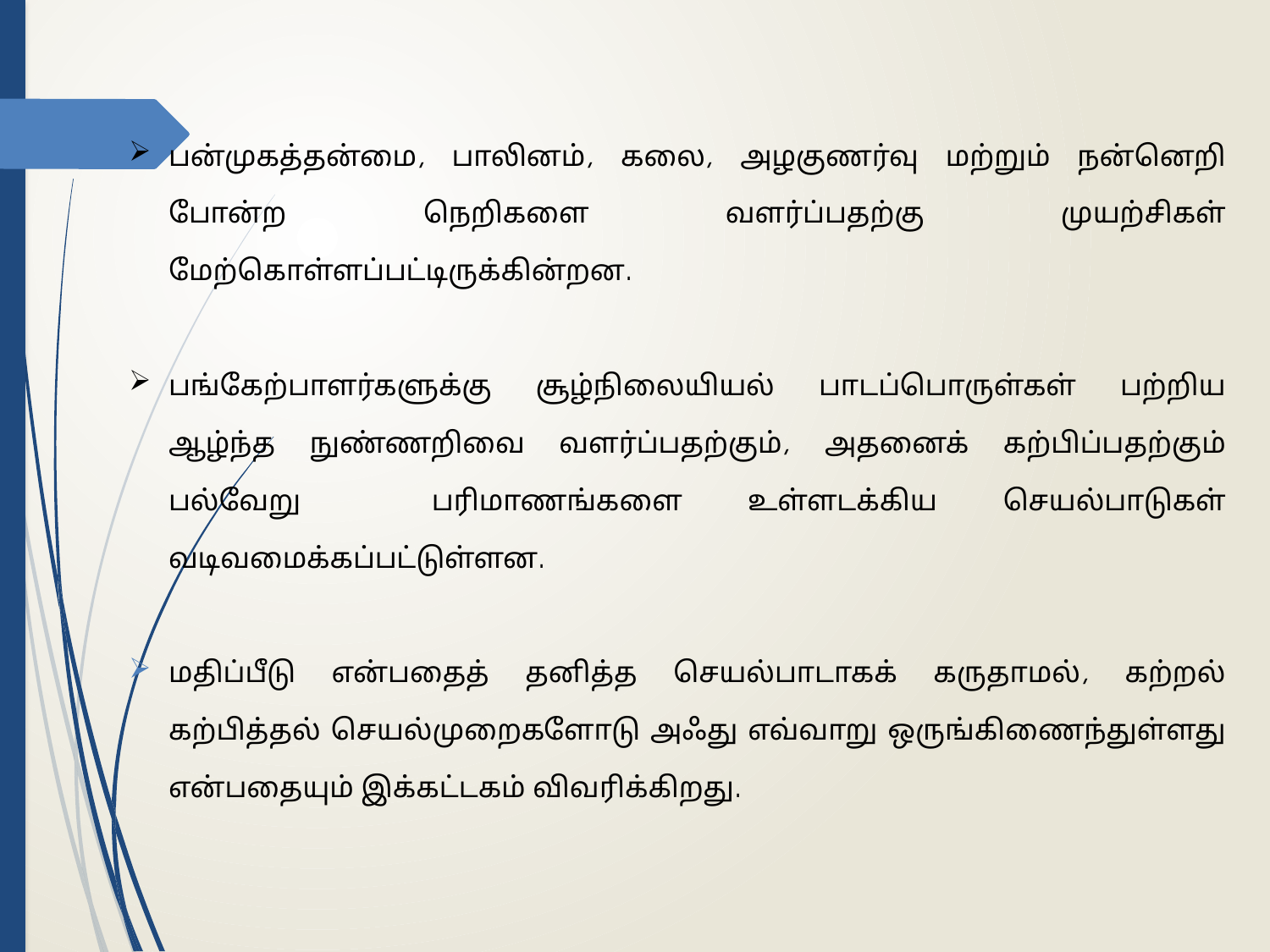

பன்முகத்தன்மை, பாலினம், கலை, அழகுணர்வு மற்றும் நன்னெறி போன்ற நெறிகளை வளர்ப்பதற்கு முயற்சிகள் மேற்கொள்ளப்பட்டிருக்கின்றன.

பங்கேற்பாளர்களுக்கு சூழ்நிலையியல் பாடப்பொருள்கள் பற்றிய ஆழ்ந்த நுண்ணறிவை வளர்ப்பதற்கும், அதனைக் கற்பிப்பதற்கும் பல்வேறு  பரிமாணங்களை உள்ளடக்கிய செயல்பாடுகள் வடிவமைக்கப்பட்டுள்ளன.

மதிப்பீடு என்பதைத் தனித்த செயல்பாடாகக் கருதாமல், கற்றல் கற்பித்தல் செயல்முறைகளோடு அஃது எவ்வாறு ஒருங்கிணைந்துள்ளது என்பதையும் இக்கட்டகம் விவரிக்கிறது.